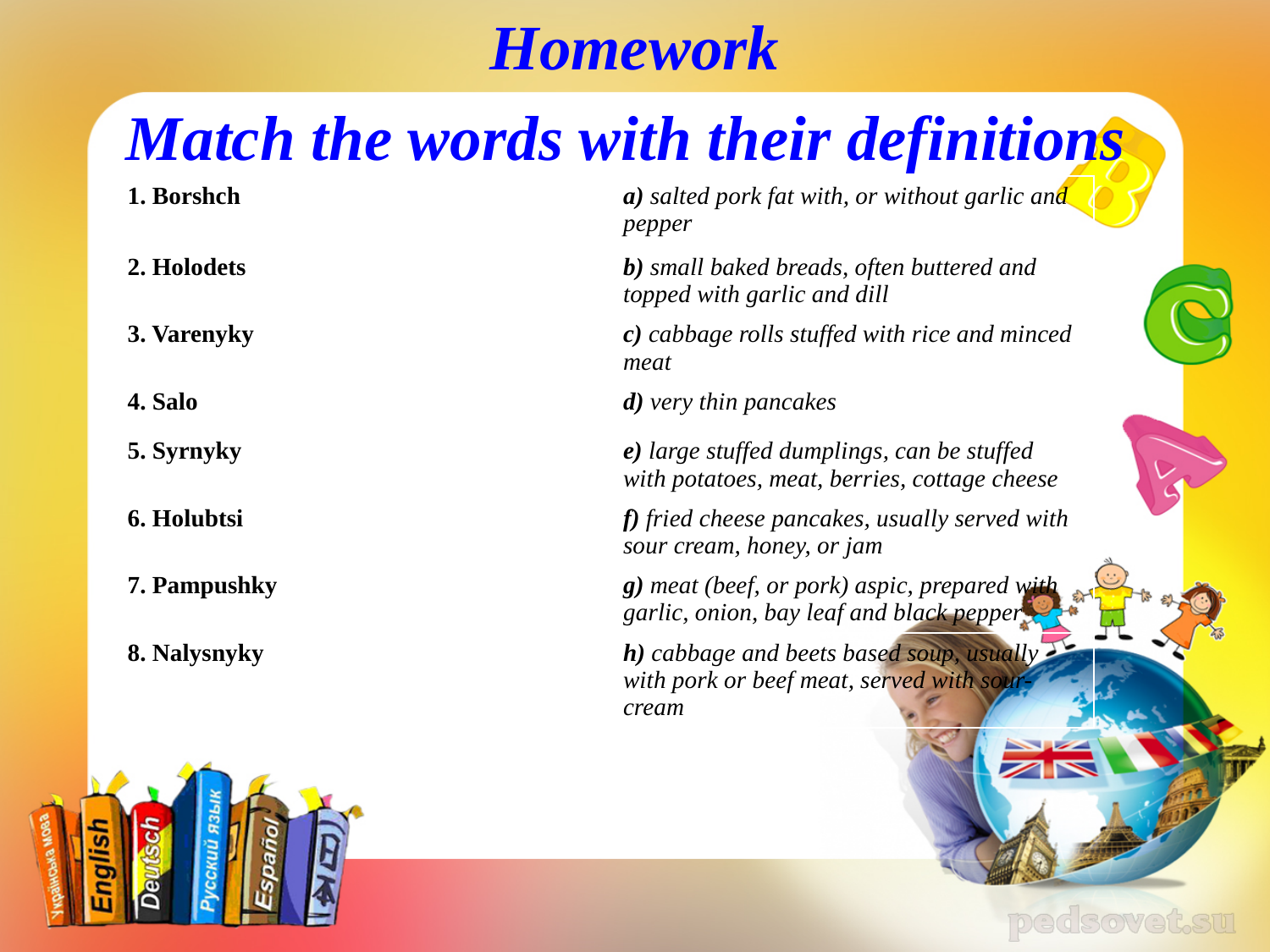

Homework
Match the words with their definitions
| 1. Borshch | a) salted pork fat with, or without garlic and pepper |
| --- | --- |
| 2. Holodets | b) small baked breads, often buttered and topped with garlic and dill |
| 3. Varenyky | c) cabbage rolls stuffed with rice and minced meat |
| 4. Salo | d) very thin pancakes |
| 5. Syrnyky | e) large stuffed dumplings, can be stuffed with potatoes, meat, berries, cottage cheese |
| 6. Holubtsi | f) fried cheese pancakes, usually served with sour cream, honey, or jam |
| 7. Pampushky | g) meat (beef, or pork) aspic, prepared with garlic, onion, bay leaf and black pepper |
| 8. Nalysnyky | h) cabbage and beets based soup, usually with pork or beef meat, served with sour-cream |